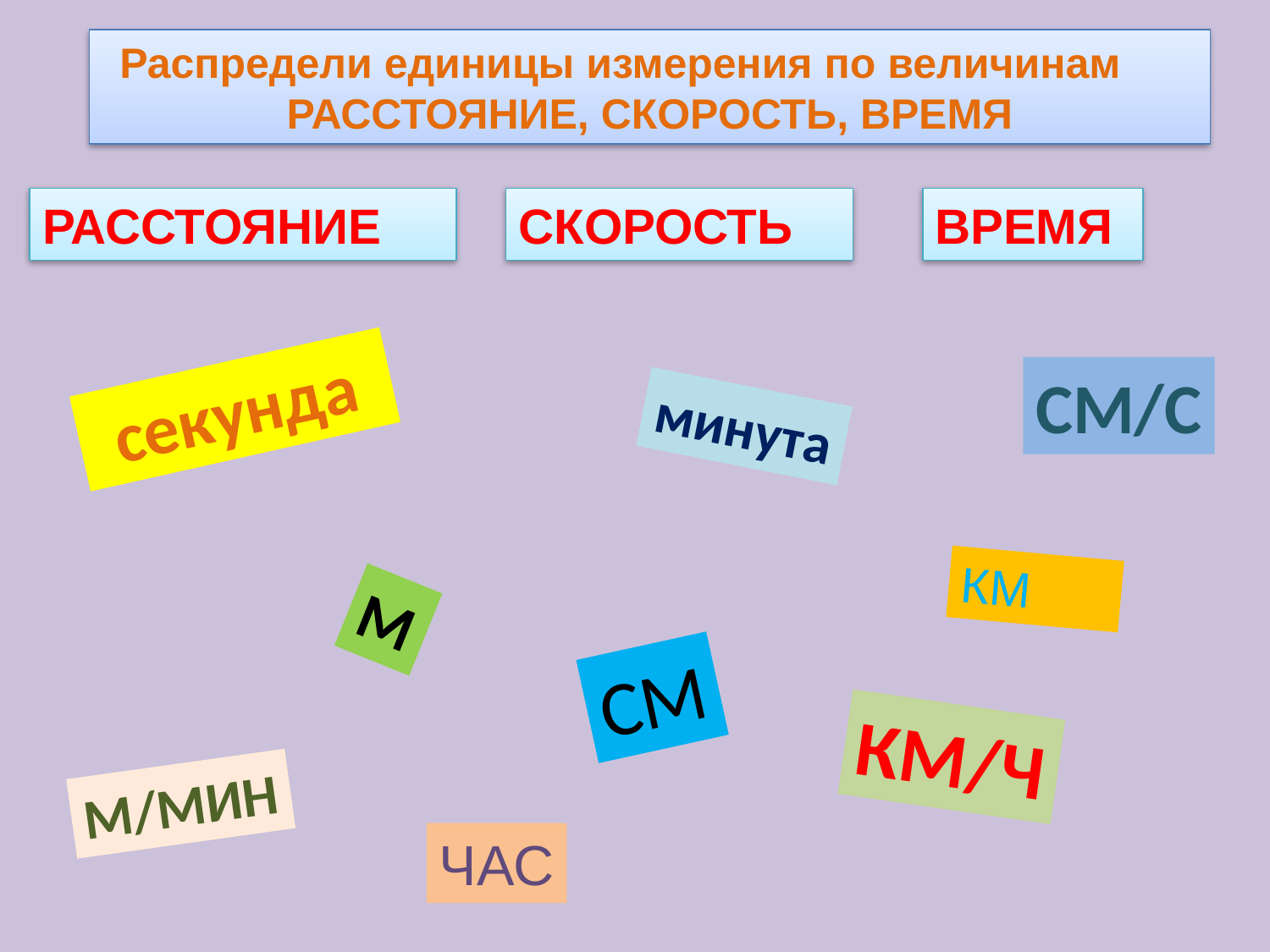

Распредели единицы измерения по величинам      РАССТОЯНИЕ, СКОРОСТЬ, ВРЕМЯ
РАССТОЯНИЕ
СКОРОСТЬ
ВРЕМЯ
СМ/С
секунда
минута
КМ
М
СМ
КМ/Ч
М/МИН
ЧАС